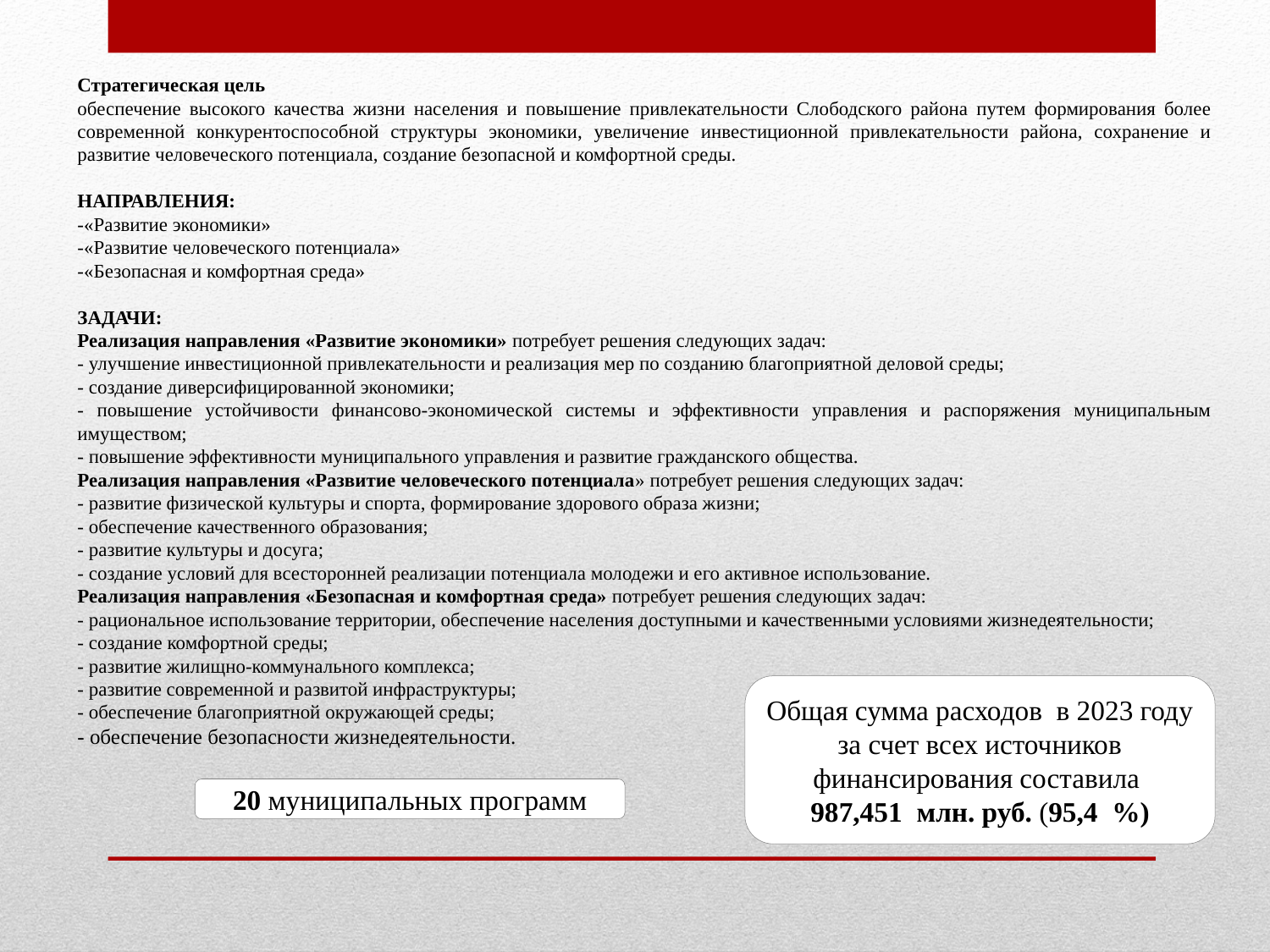

Стратегическая цель
обеспечение высокого качества жизни населения и повышение привлекательности Слободского района путем формирования более современной конкурентоспособной структуры экономики, увеличение инвестиционной привлекательности района, сохранение и развитие человеческого потенциала, создание безопасной и комфортной среды.

НАПРАВЛЕНИЯ:
-«Развитие экономики»
-«Развитие человеческого потенциала»
-«Безопасная и комфортная среда»

ЗАДАЧИ:
Реализация направления «Развитие экономики» потребует решения следующих задач:
- улучшение инвестиционной привлекательности и реализация мер по созданию благоприятной деловой среды;
- создание диверсифицированной экономики;
- повышение устойчивости финансово-экономической системы и эффективности управления и распоряжения муниципальным имуществом;
- повышение эффективности муниципального управления и развитие гражданского общества.
Реализация направления «Развитие человеческого потенциала» потребует решения следующих задач:
- развитие физической культуры и спорта, формирование здорового образа жизни;
- обеспечение качественного образования;
- развитие культуры и досуга;
- создание условий для всесторонней реализации потенциала молодежи и его активное использование.
Реализация направления «Безопасная и комфортная среда» потребует решения следующих задач:
- рациональное использование территории, обеспечение населения доступными и качественными условиями жизнедеятельности;
- создание комфортной среды;
- развитие жилищно-коммунального комплекса;
- развитие современной и развитой инфраструктуры;
- обеспечение благоприятной окружающей среды;
- обеспечение безопасности жизнедеятельности.

Общая сумма расходов  в 2023 году за счет всех источников финансирования составила  987,451  млн. руб. (95,4  %)

20 муниципальных программ